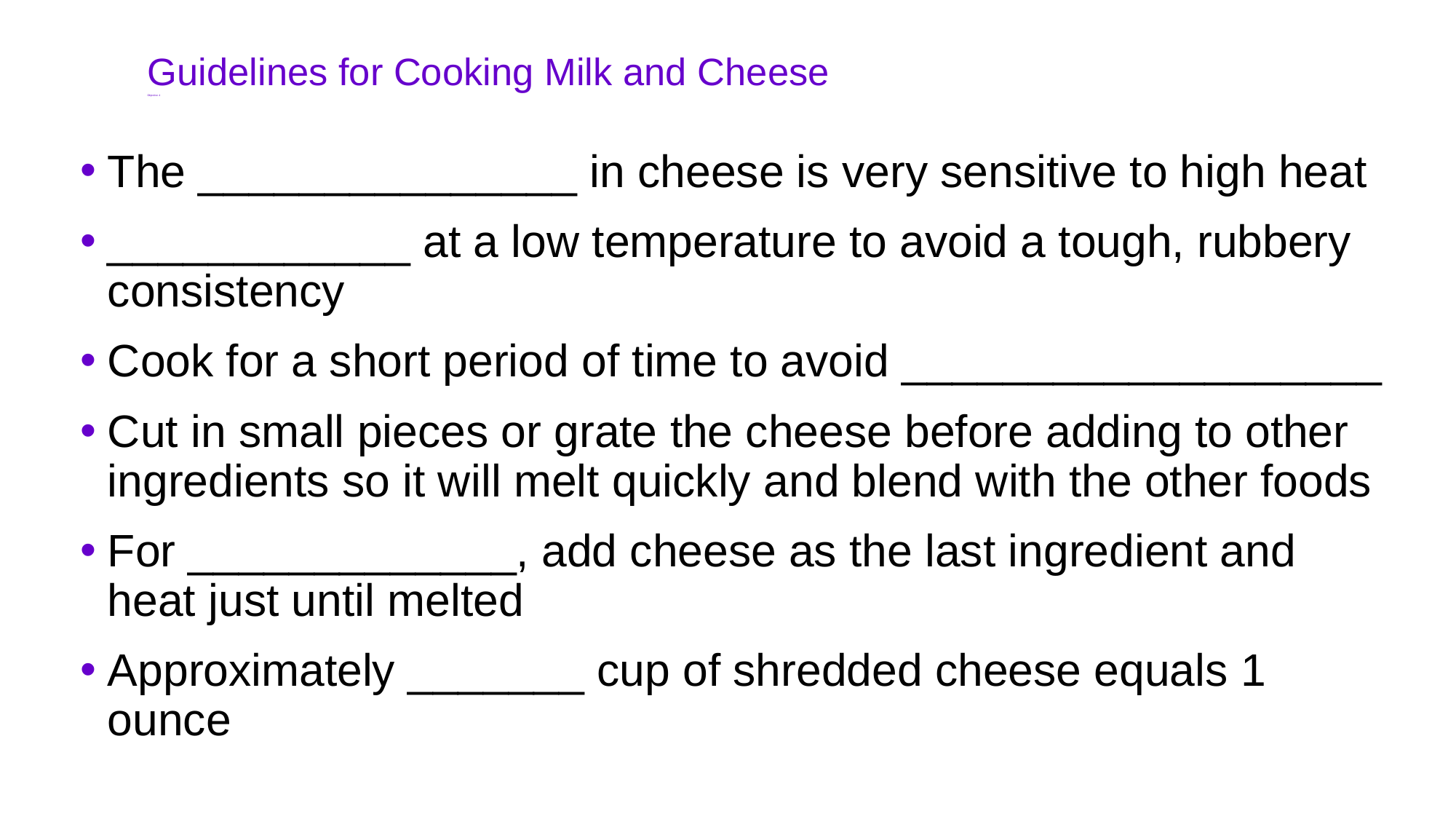

# Guidelines for Cooking Milk and Cheese Objective 4
The _______________ in cheese is very sensitive to high heat
____________ at a low temperature to avoid a tough, rubbery consistency
Cook for a short period of time to avoid ___________________
Cut in small pieces or grate the cheese before adding to other ingredients so it will melt quickly and blend with the other foods
For _____________, add cheese as the last ingredient and heat just until melted
Approximately _______ cup of shredded cheese equals 1 ounce